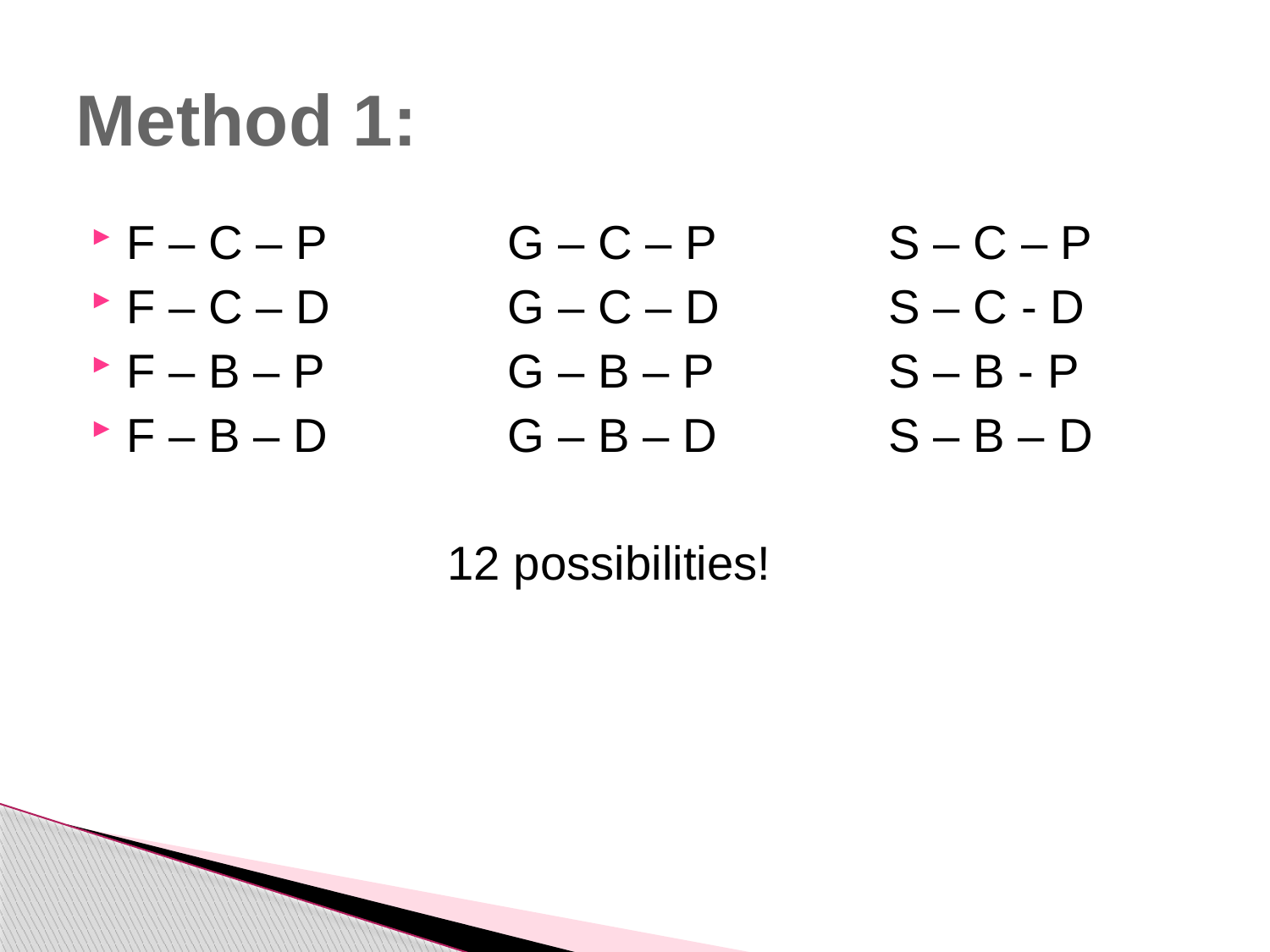

# Method 1:
F – C – P		G – C – P		S – C – P
F – C – D		G – C – D		S – C - D
F – B – P		G – B – P		S – B - P
F – B – D		G – B – D		S – B – D

			     12 possibilities!